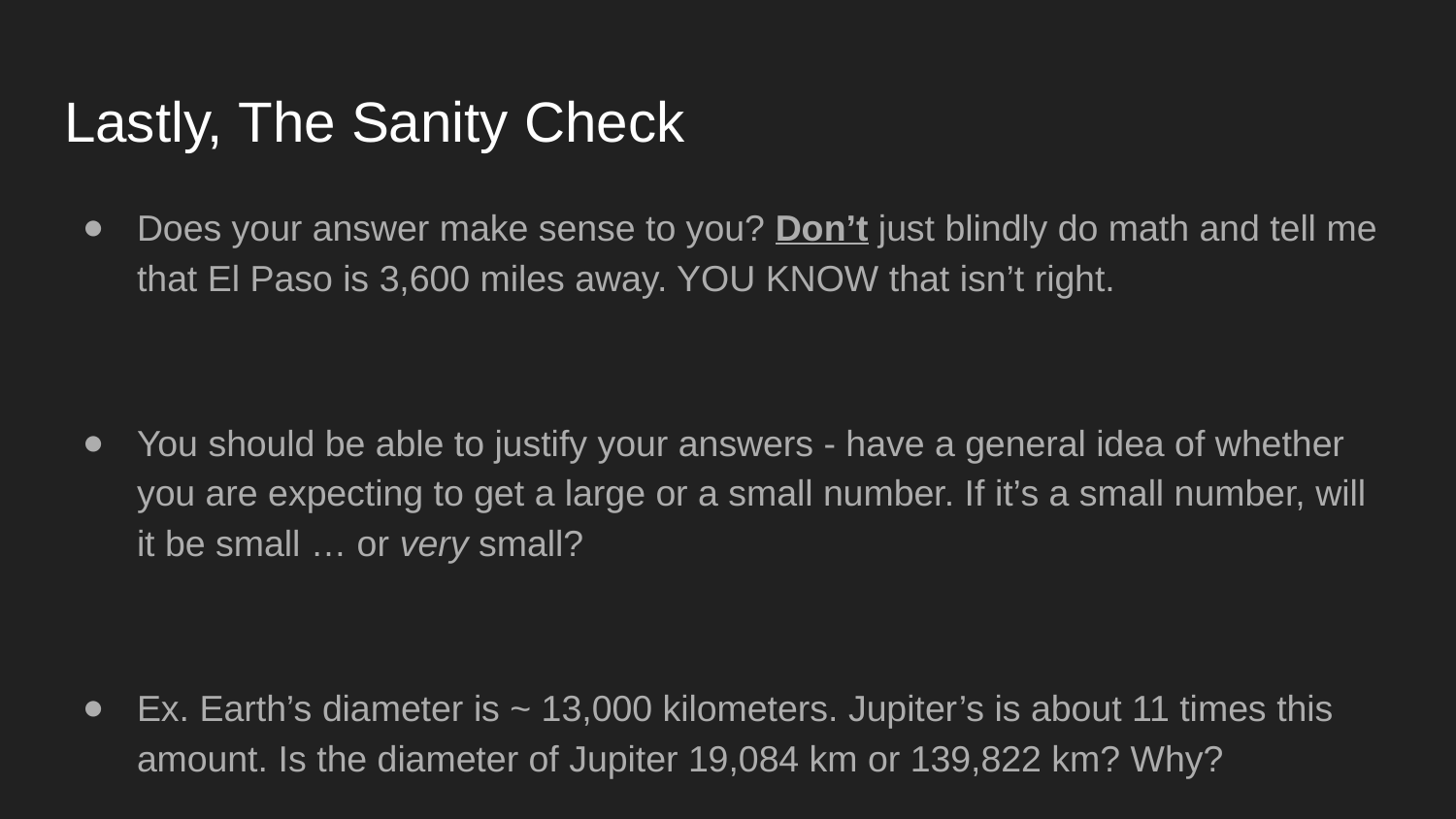

# Lastly, The Sanity Check
Does your answer make sense to you? Don’t just blindly do math and tell me that El Paso is 3,600 miles away. YOU KNOW that isn’t right.

You should be able to justify your answers - have a general idea of whether you are expecting to get a large or a small number. If it’s a small number, will it be small … or very small?

Ex. Earth’s diameter is ~ 13,000 kilometers. Jupiter’s is about 11 times this amount. Is the diameter of Jupiter 19,084 km or 139,822 km? Why?